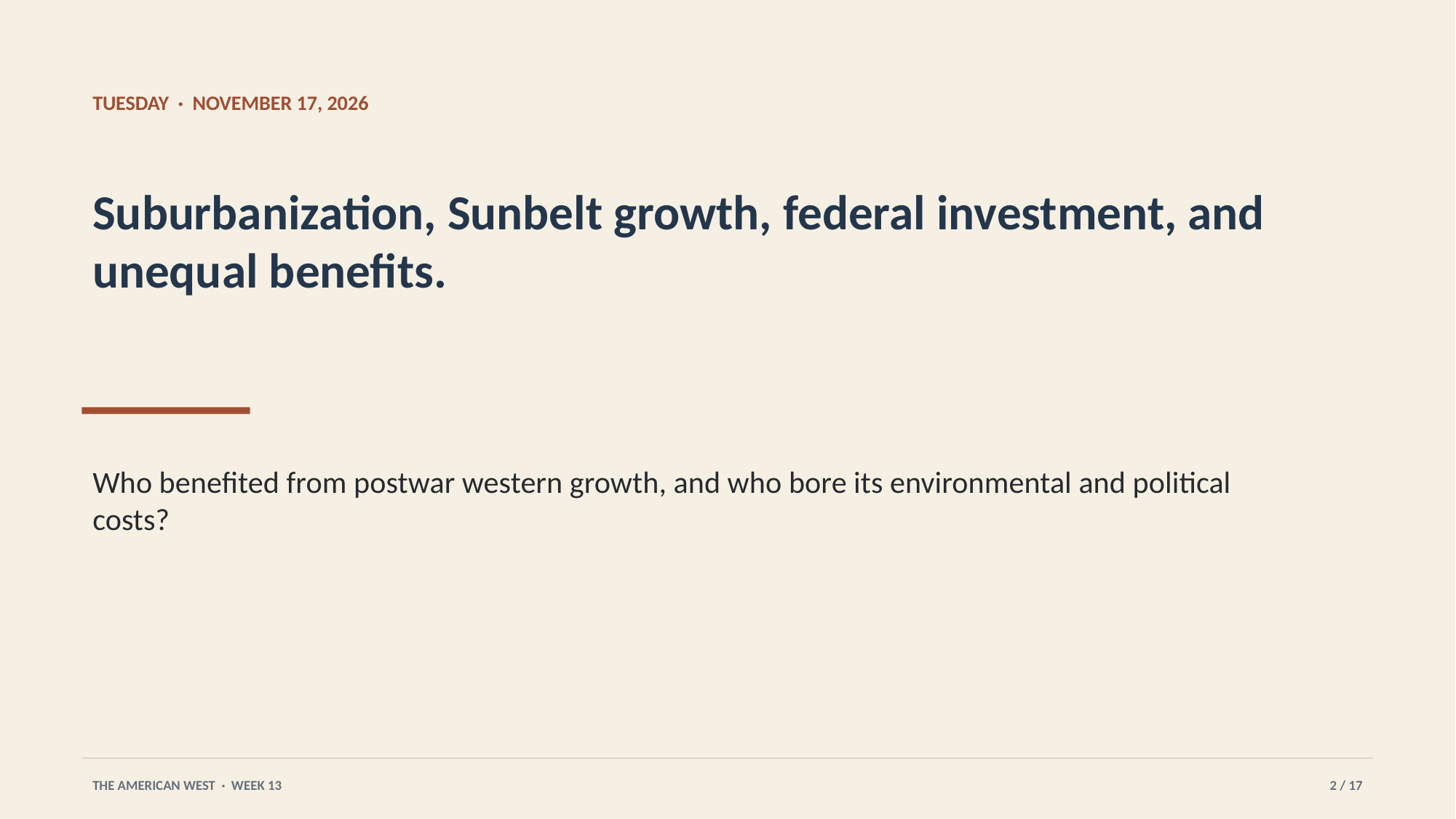

TUESDAY  ·  NOVEMBER 17, 2026
Suburbanization, Sunbelt growth, federal investment, and unequal benefits.

Who benefited from postwar western growth, and who bore its environmental and political costs?

THE AMERICAN WEST  ·  WEEK 13
2 / 17